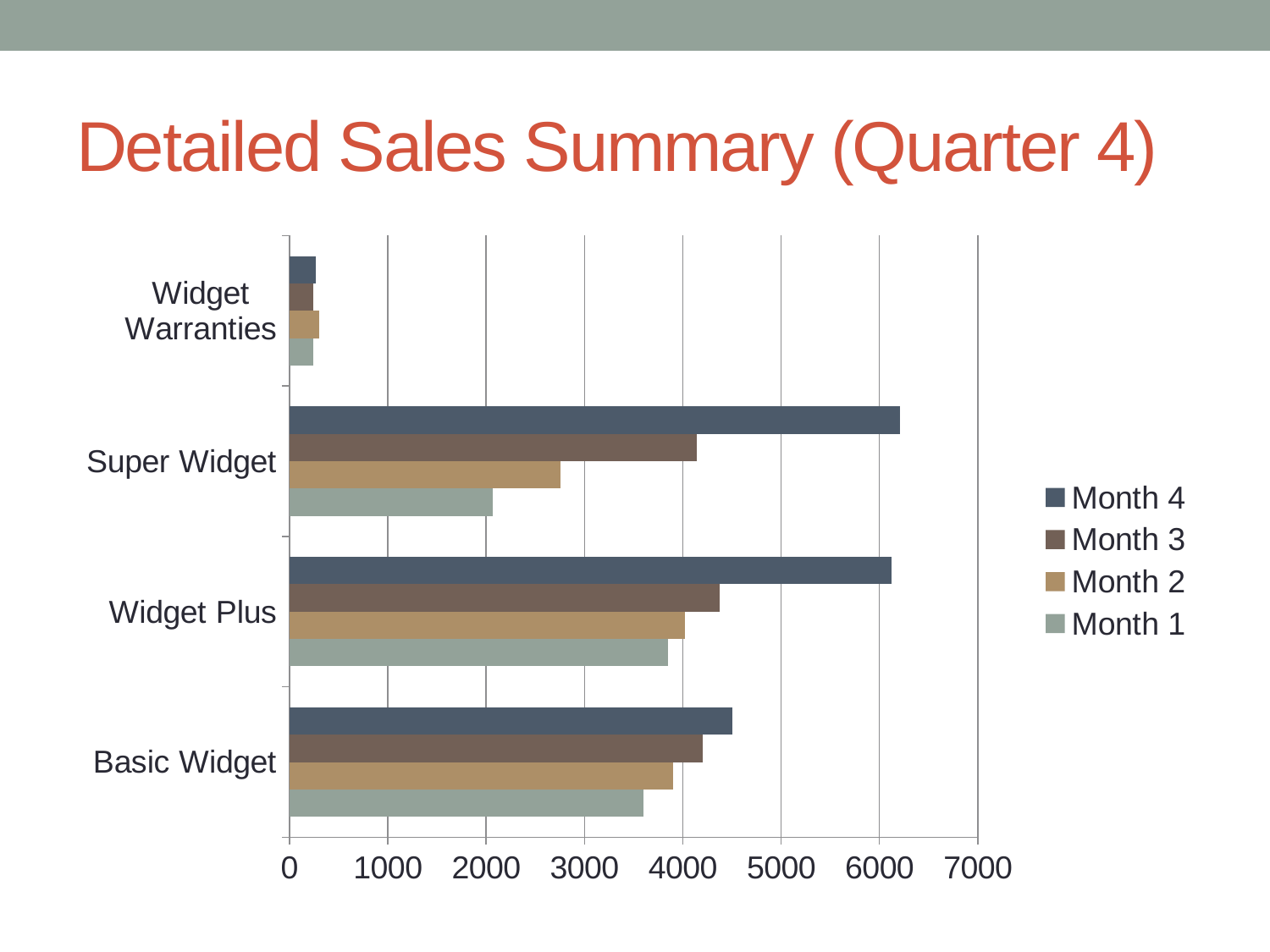

# Detailed Sales Summary (Quarter 4)

### Chart

| Category | Month 1 | Month 2 | Month 3 | Month 4 |
|---|---|---|---|---|
| Basic Widget | 3600.0 | 3900.0 | 4200.0 | 4500.0 |
| Widget Plus | 3850.0 | 4025.0 | 4375.0 | 6125.0 |
| Super Widget | 2070.0 | 2760.0 | 4140.0 | 6209.999999999999 |
| Widget Warranties | 240.0 | 300.0 | 240.0 | 270.0 |